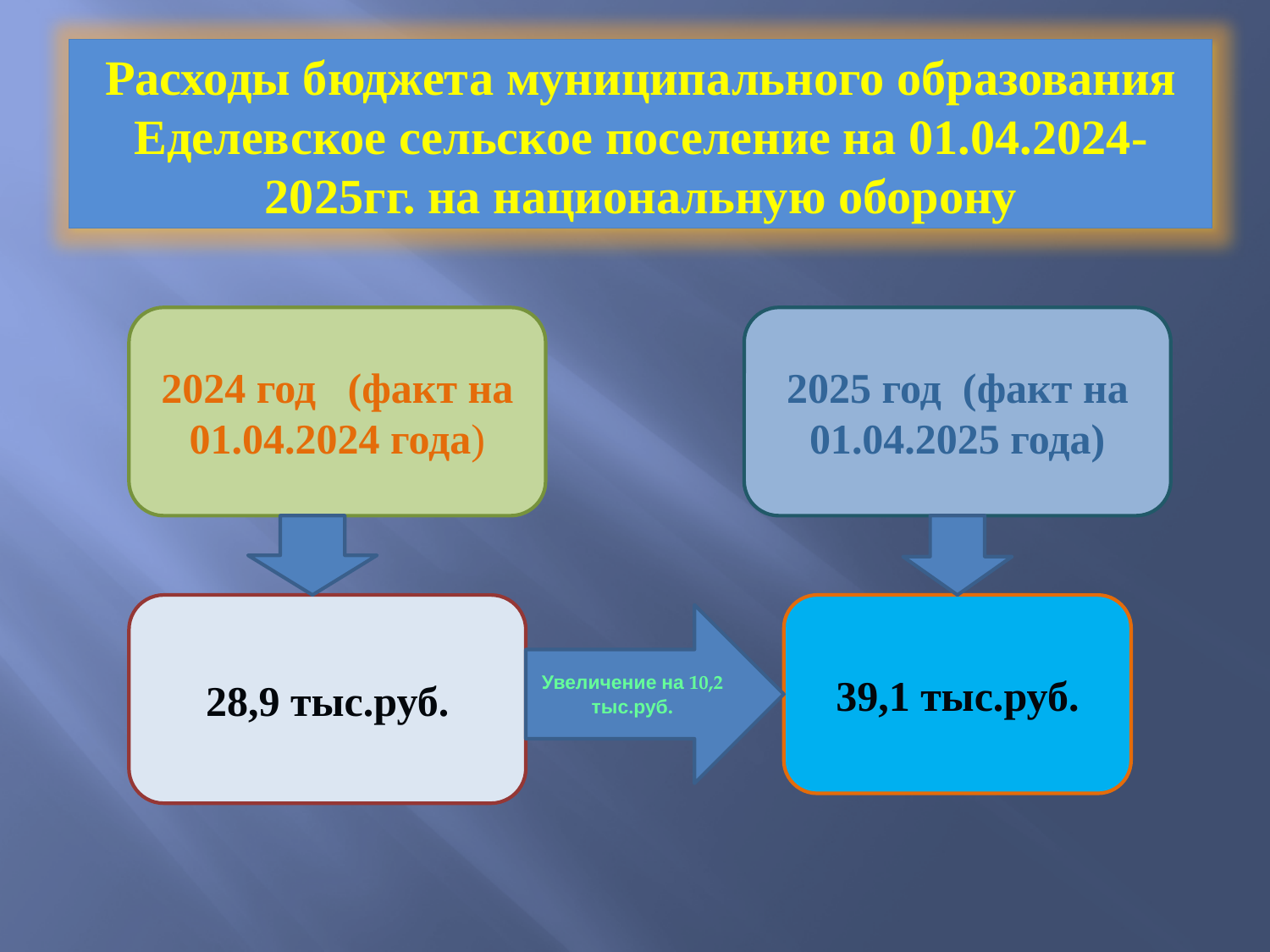

Расходы бюджета муниципального образования Еделевское сельское поселение на 01.04.2024-2025гг. на национальную оборону
2024 год   (факт на 01.04.2024 года)
2025 год  (факт на 01.04.2025 года)

28,9 тыс.руб.
39,1 тыс.руб.
Увеличение на 10,2 тыс.руб.